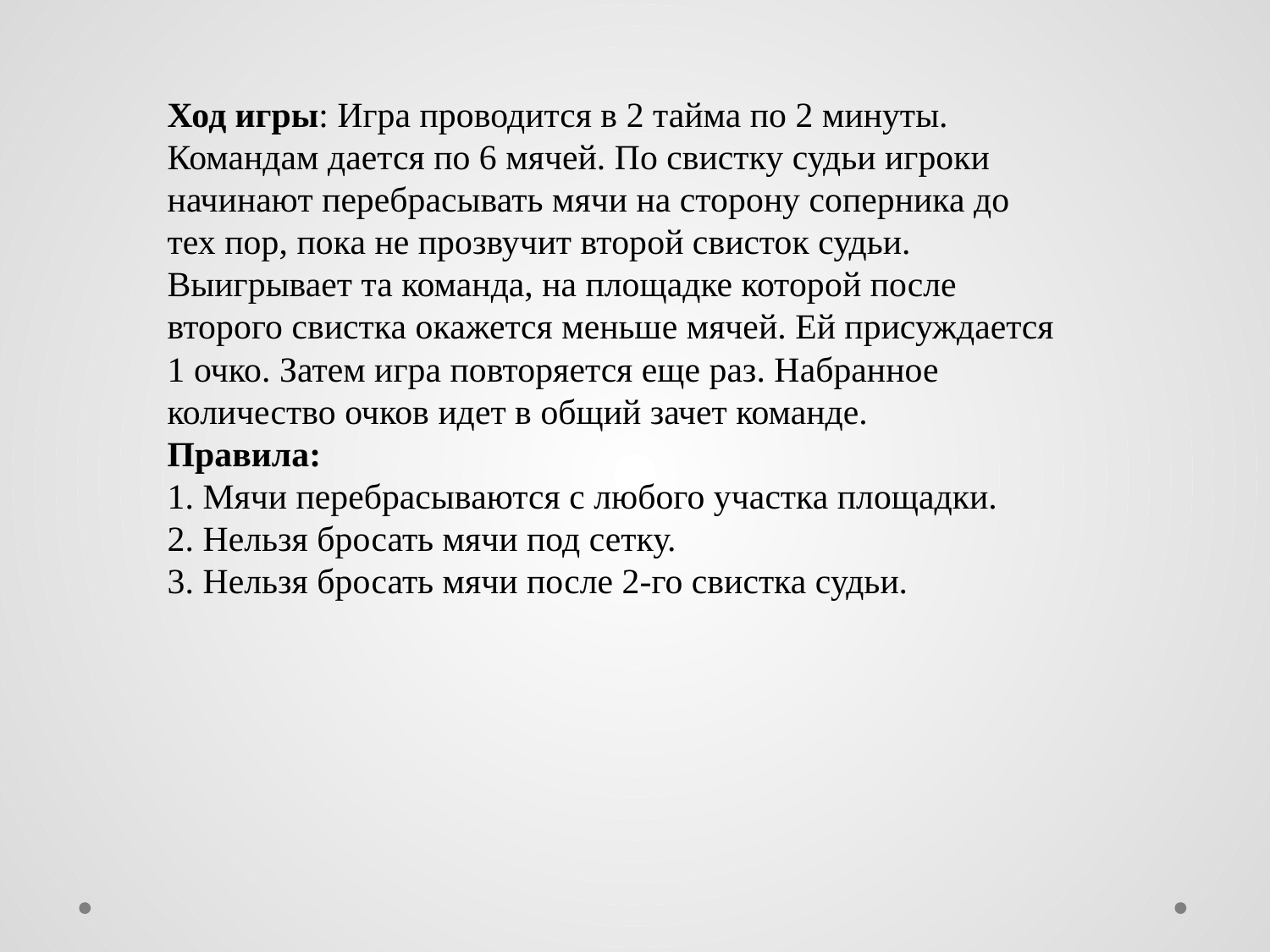

Ход игры: Игра проводится в 2 тайма по 2 минуты. Командам дается по 6 мячей. По свистку судьи игроки начинают перебрасывать мячи на сторону соперника до тех пор, пока не прозвучит второй свисток судьи. Выигрывает та команда, на площадке которой после второго свистка окажется меньше мячей. Ей присуждается 1 очко. Затем игра повторяется еще раз. Набранное количество очков идет в общий зачет команде.
Правила:
1. Мячи перебрасываются с любого участка площадки.
2. Нельзя бросать мячи под сетку.
3. Нельзя бросать мячи после 2-го свистка судьи.